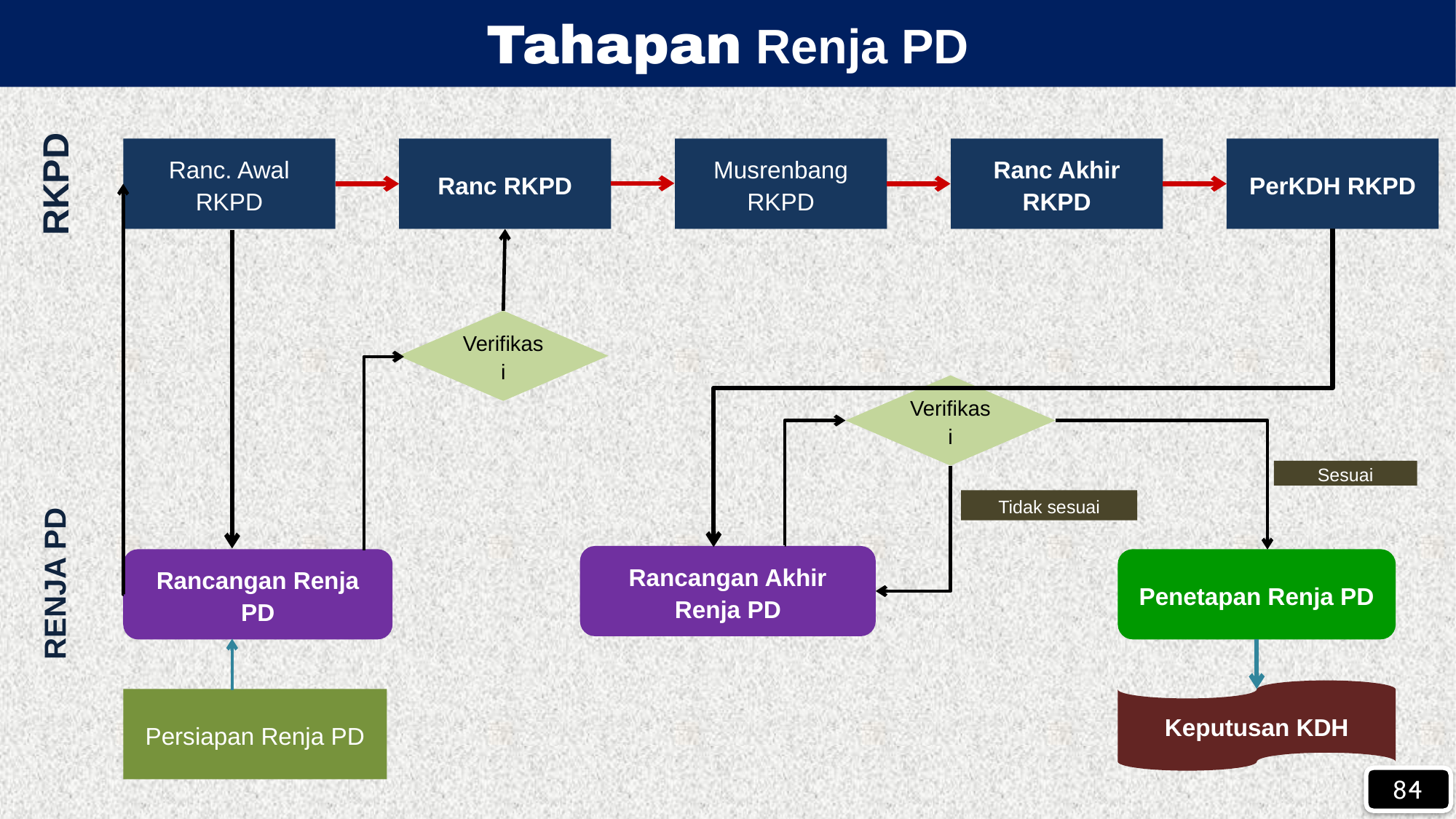

# Tahapan Renja PD
Ranc. Awal RKPD
Ranc RKPD
Musrenbang RKPD
Ranc Akhir RKPD
PerKDH RKPD
RKPD
Verifikasi
Verifikasi
Sesuai
Tidak sesuai
Rancangan Renja PD
Penetapan Renja PD
RENJA PD
Keputusan KDH
Persiapan Renja PD
Rancangan Akhir Renja PD
84